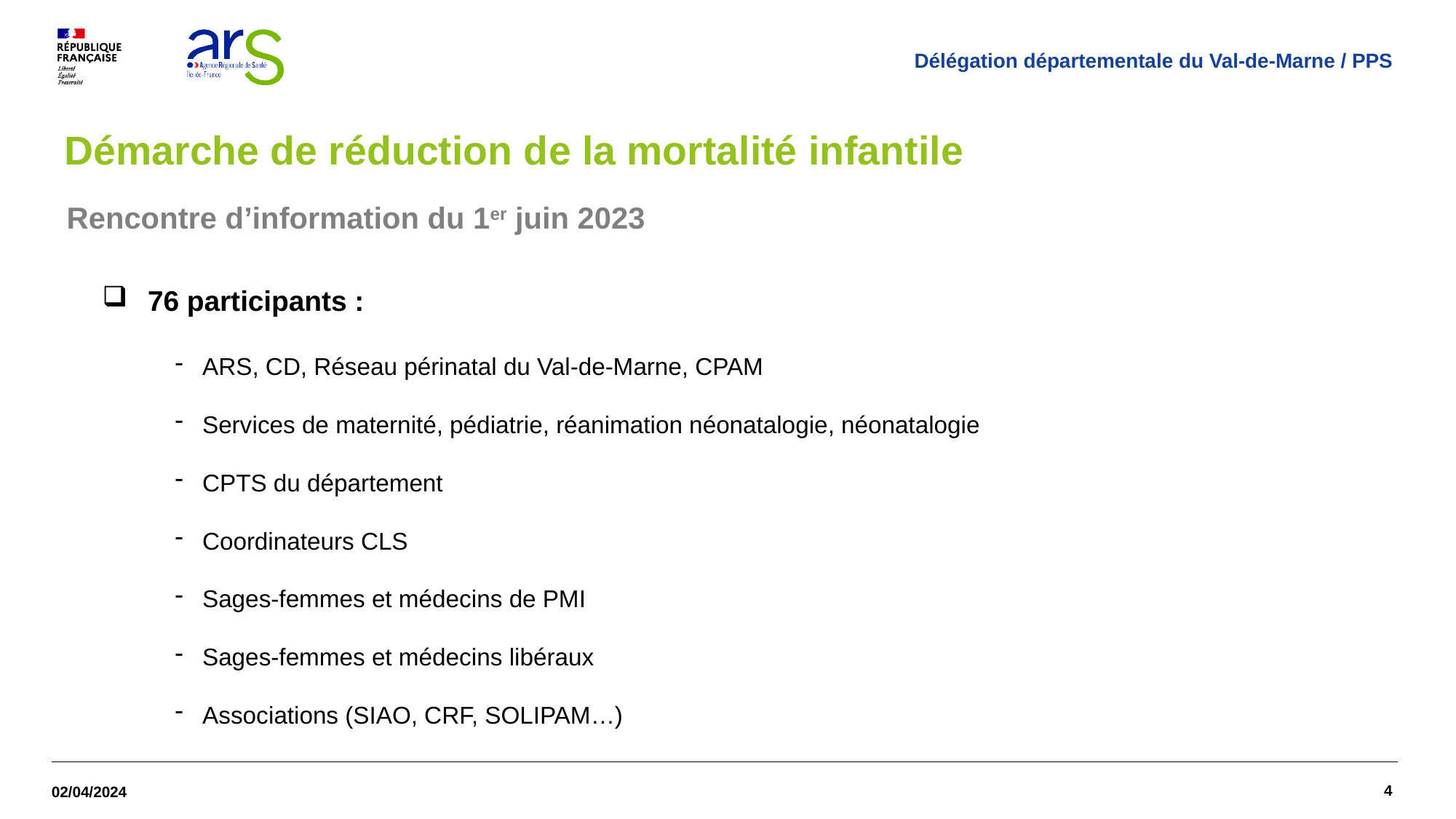

Délégation départementale du Val-de-Marne / PPS
# Démarche de réduction de la mortalité infantile
Rencontre d’information du 1er juin 2023
76 participants :

ARS, CD, Réseau périnatal du Val-de-Marne, CPAM

Services de maternité, pédiatrie, réanimation néonatalogie, néonatalogie

CPTS du département

Coordinateurs CLS

Sages-femmes et médecins de PMI

Sages-femmes et médecins libéraux

Associations (SIAO, CRF, SOLIPAM…)

4
02/04/2024